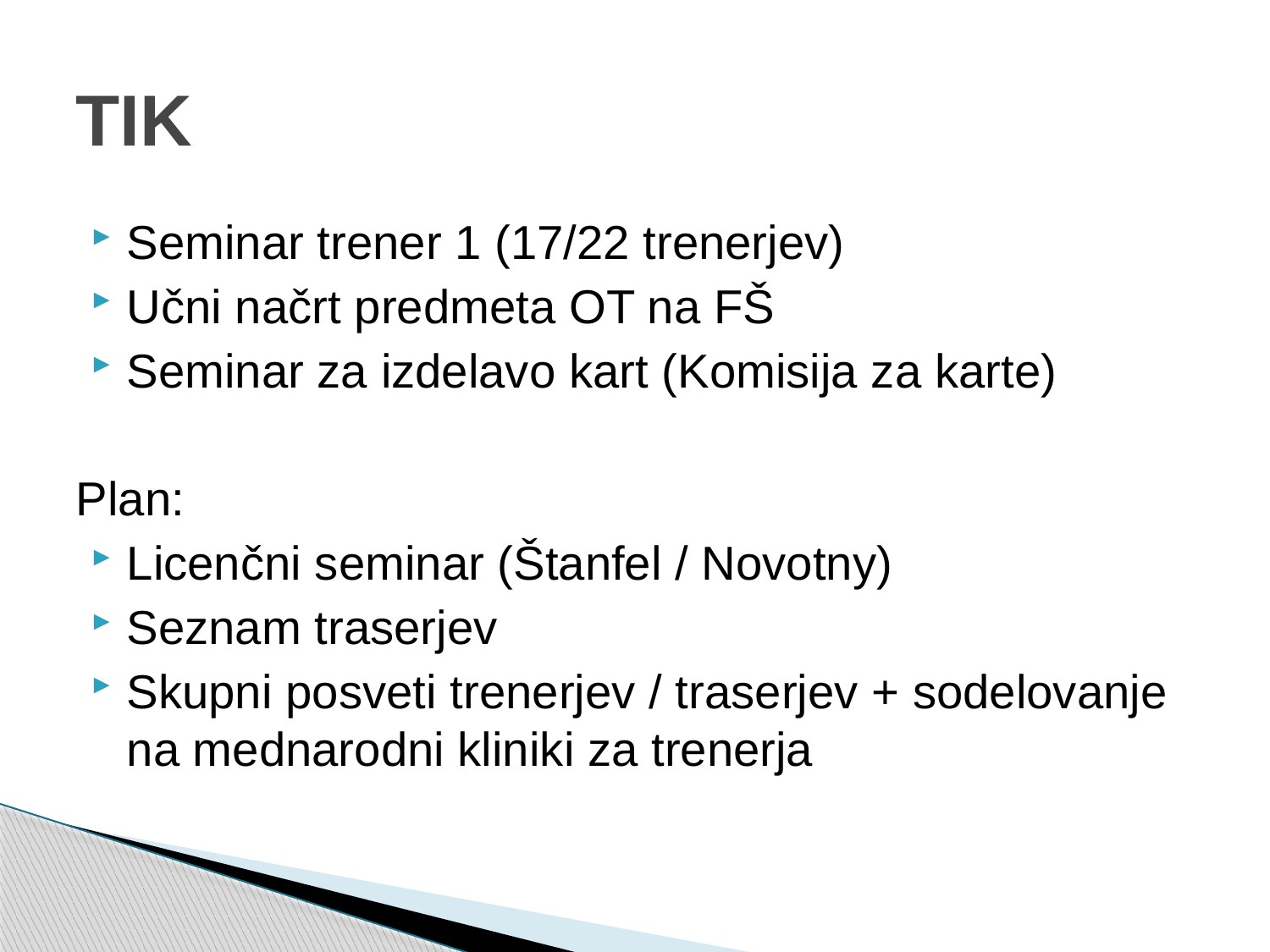

# TIK
Seminar trener 1 (17/22 trenerjev)
Učni načrt predmeta OT na FŠ
Seminar za izdelavo kart (Komisija za karte)

Plan:
Licenčni seminar (Štanfel / Novotny)
Seznam traserjev
Skupni posveti trenerjev / traserjev + sodelovanje na mednarodni kliniki za trenerja